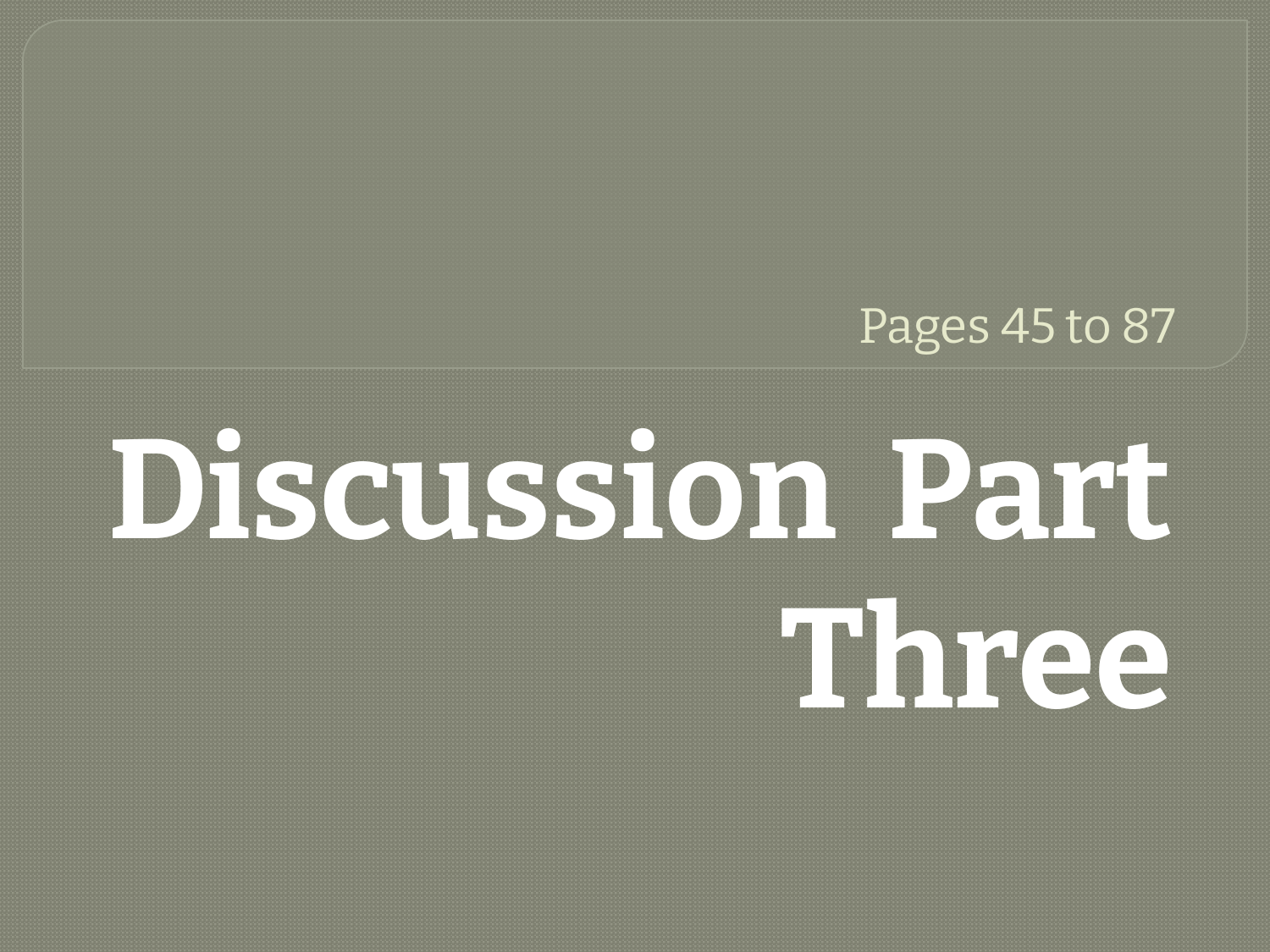

# Pages 45 to 87
Discussion  Part Three